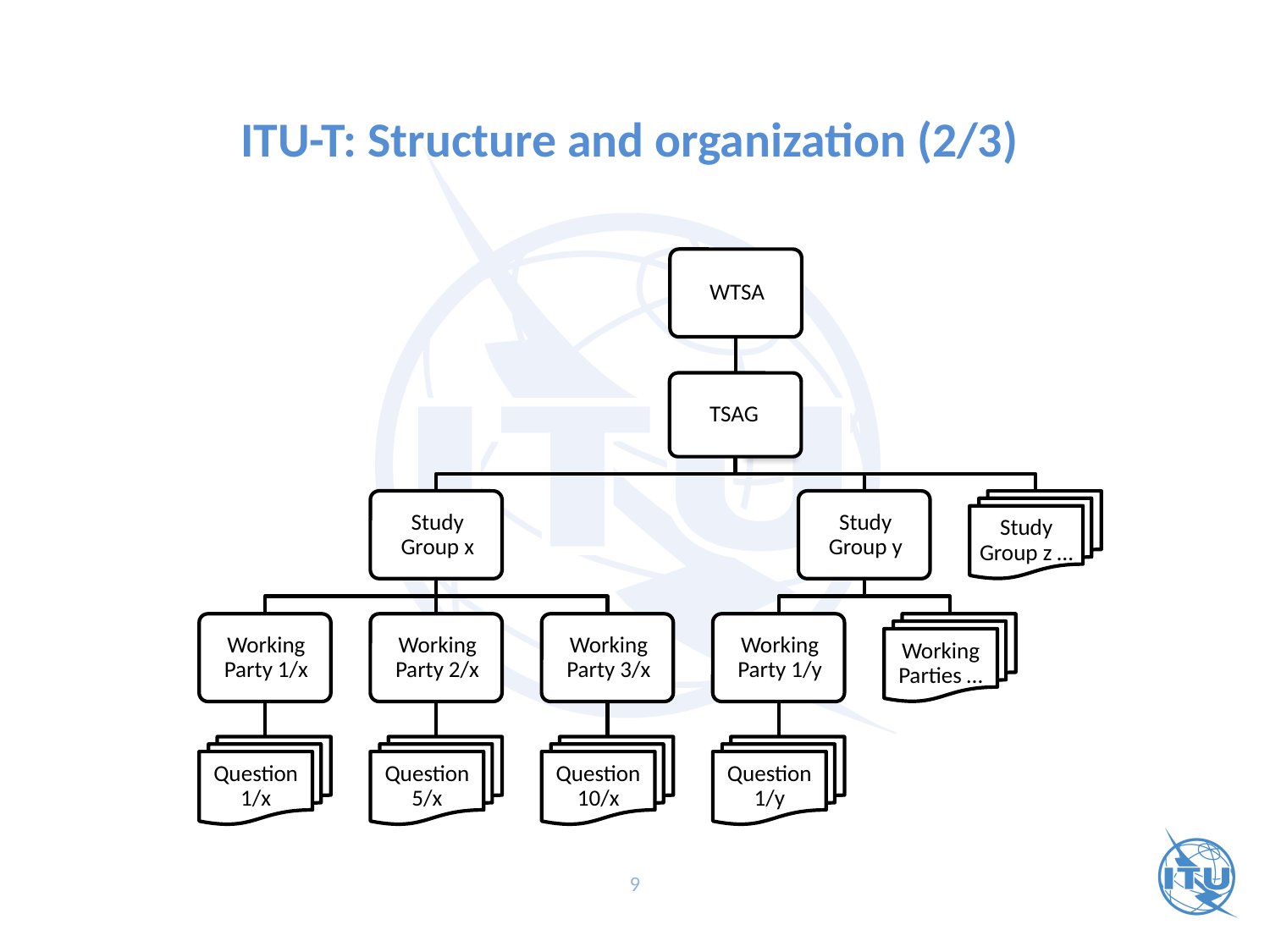

# ITU-T: Structure and organization (2/3)
WTSA
TSAG
Study Group x
Working Party 1/x
Question 1/x
Working Party 2/x
Question 5/x
Working Party 3/x
Question 10/x
Study Group y
Working Party 1/y
Question 1/y
Working Parties …
Study Group z …
9